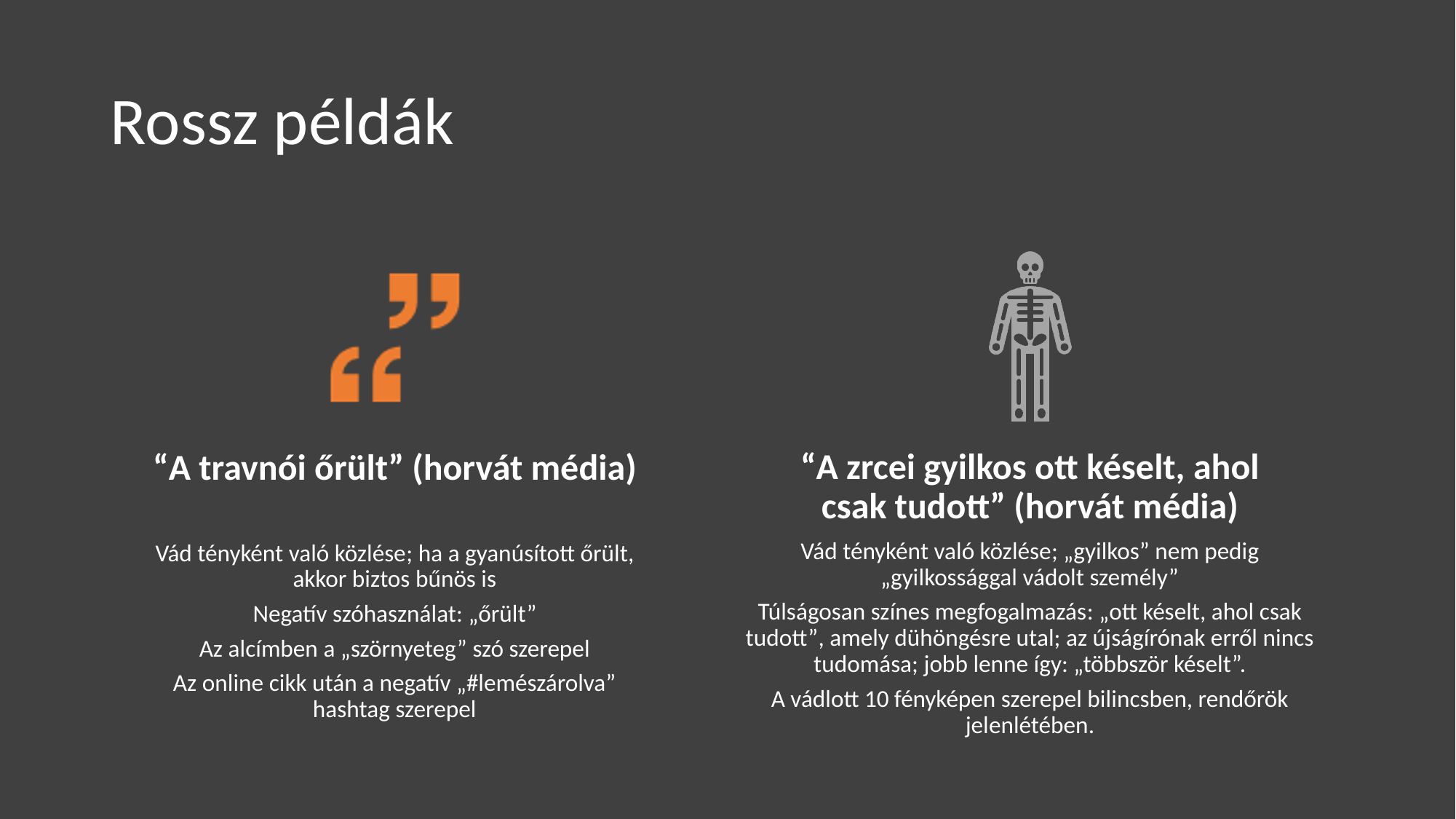

# Rossz példák
“A travnói őrült” (horvát média)
Vád tényként való közlése; ha a gyanúsított őrült, akkor biztos bűnös is
Negatív szóhasználat: „őrült”
Az alcímben a „szörnyeteg” szó szerepel
Az online cikk után a negatív „#lemészárolva” hashtag szerepel
“A zrcei gyilkos ott késelt, ahol csak tudott” (horvát média)
Vád tényként való közlése; „gyilkos” nem pedig „gyilkossággal vádolt személy”
Túlságosan színes megfogalmazás: „ott késelt, ahol csak tudott”, amely dühöngésre utal; az újságírónak erről nincs tudomása; jobb lenne így: „többször késelt”.
A vádlott 10 fényképen szerepel bilincsben, rendőrök jelenlétében.